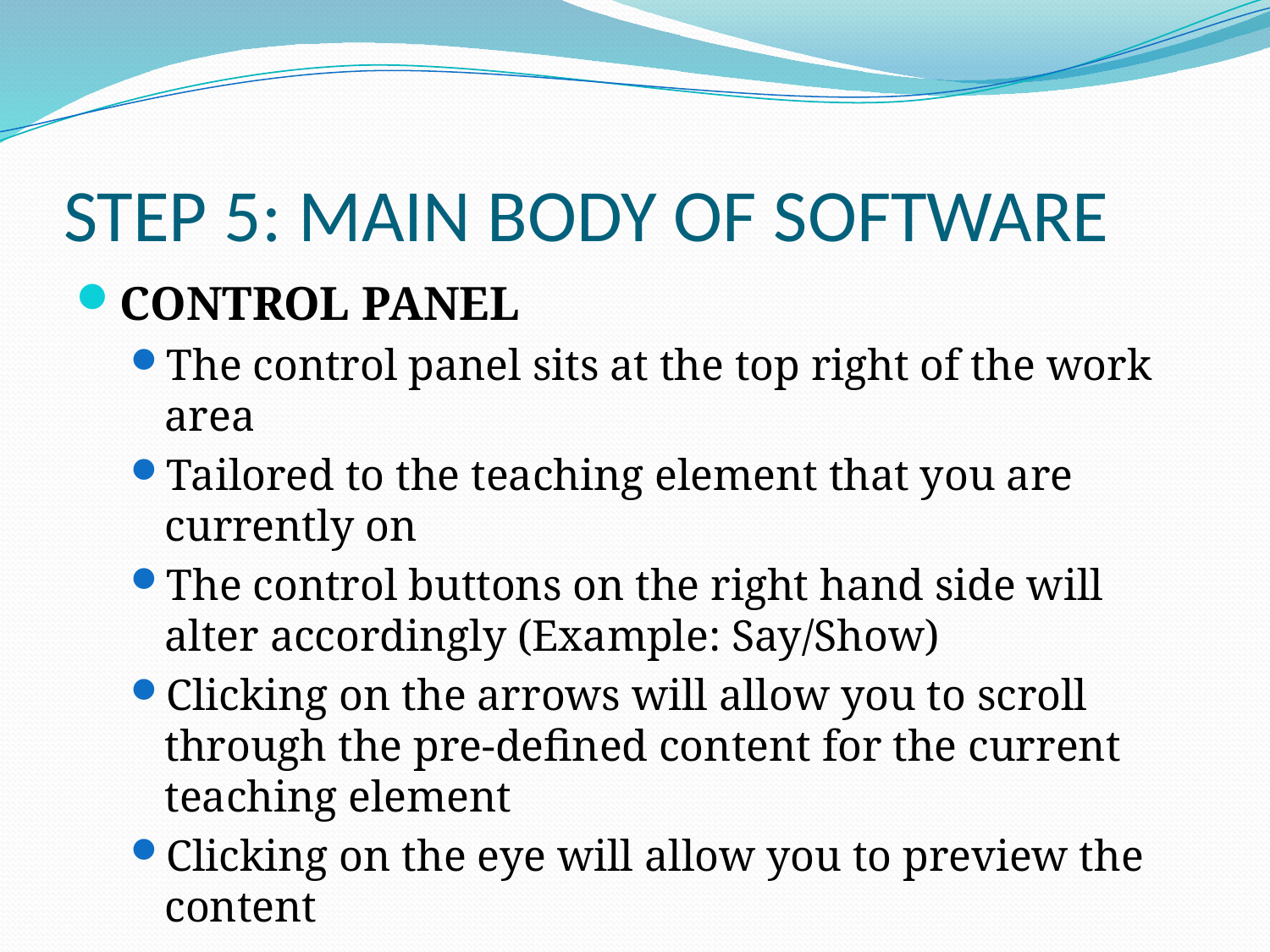

# STEP 5: MAIN BODY OF SOFTWARE
CONTROL PANEL
The control panel sits at the top right of the work area
Tailored to the teaching element that you are currently on
The control buttons on the right hand side will alter accordingly (Example: Say/Show)
Clicking on the arrows will allow you to scroll through the pre-defined content for the current teaching element
Clicking on the eye will allow you to preview the content